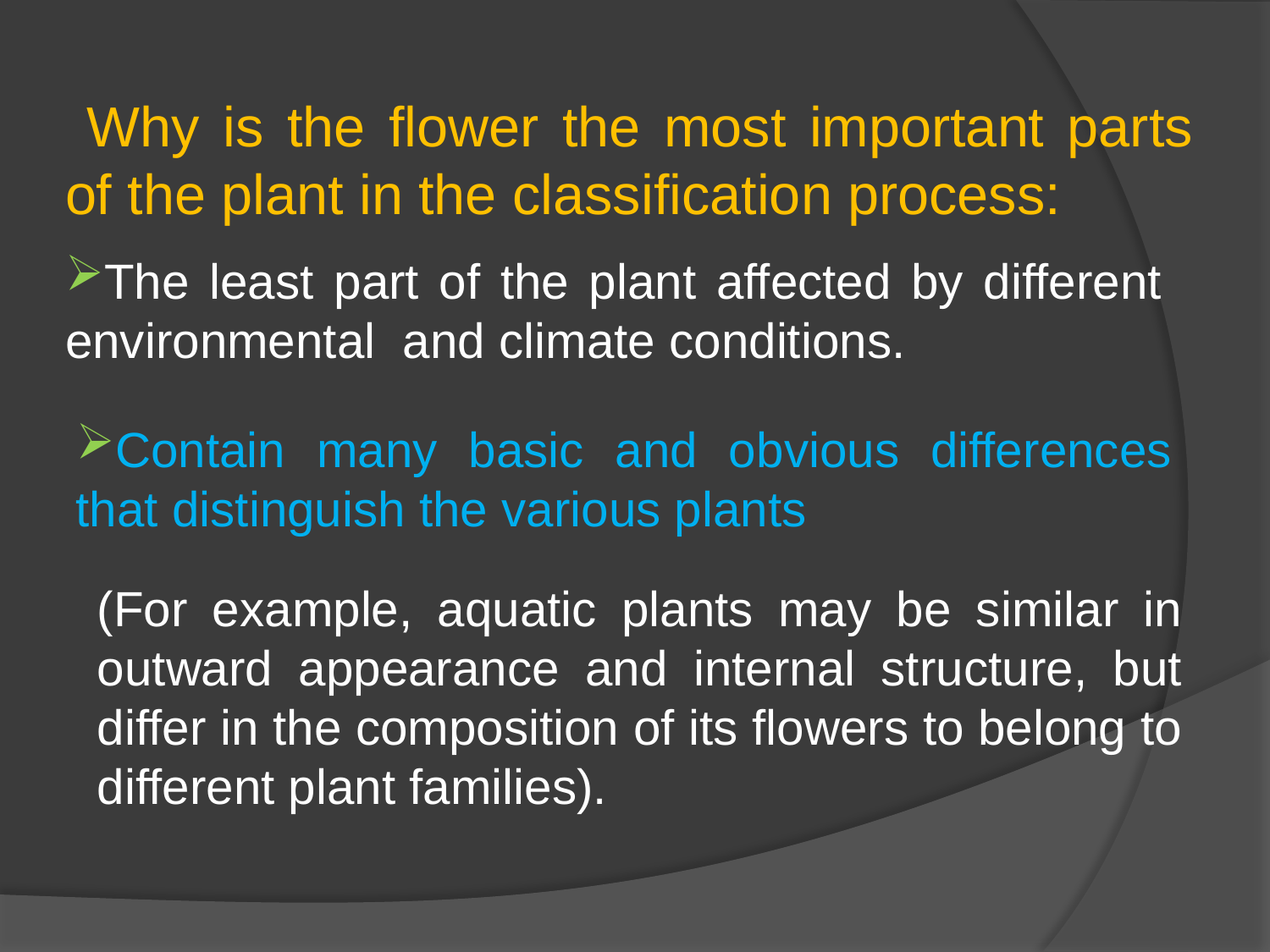

Why is the flower the most important parts of the plant in the classification process:
The least part of the plant affected by different  environmental  and climate conditions.
Contain many basic and obvious differences that distinguish the various plants
(For example, aquatic plants may be similar in outward appearance and internal structure, but differ in the composition of its flowers to belong to different plant families).